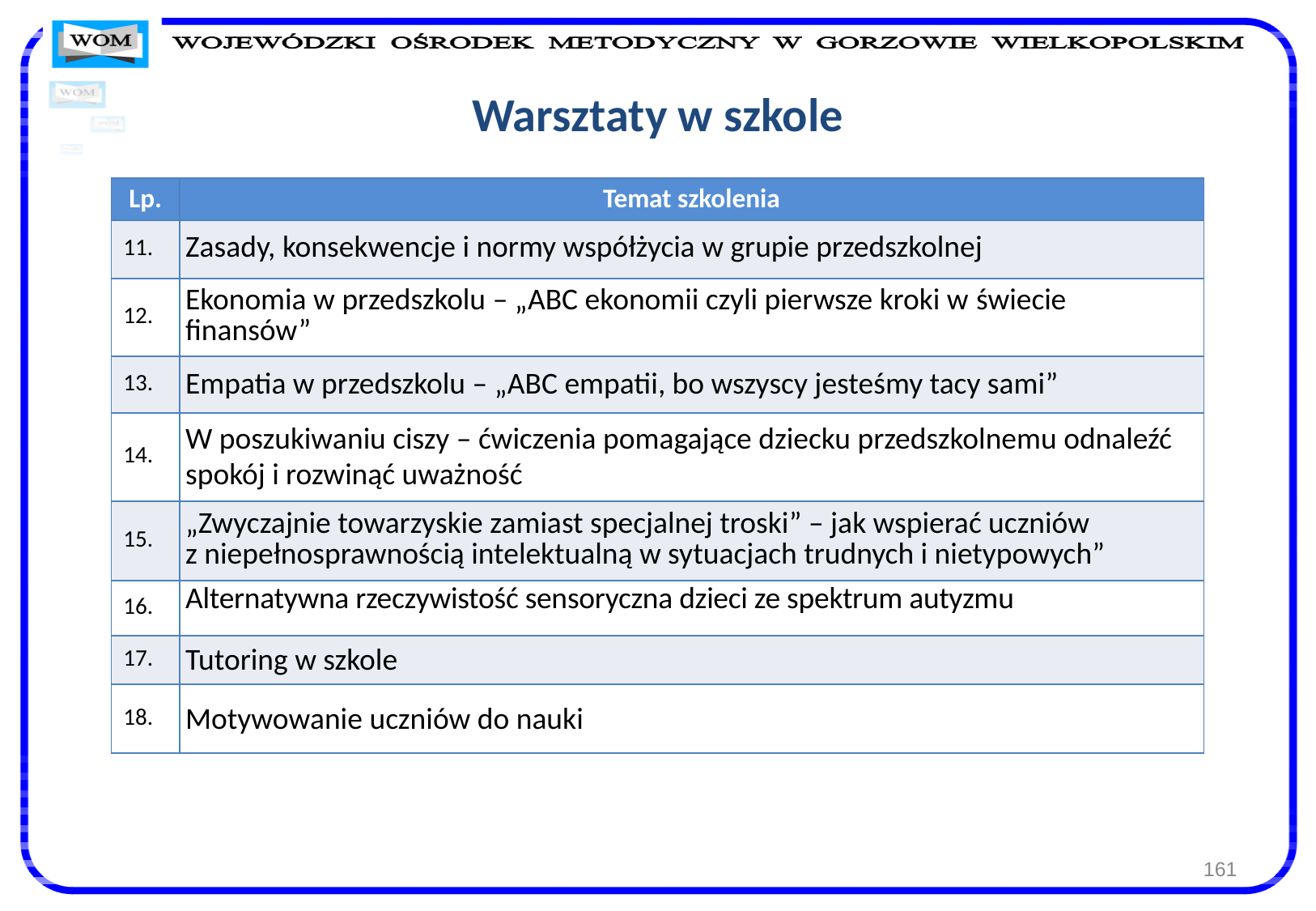

# Warsztaty w szkole
| Lp. | Temat szkolenia |
| --- | --- |
| 11. | Zasady, konsekwencje i normy współżycia w grupie przedszkolnej |
| 12. | Ekonomia w przedszkolu – „ABC ekonomii czyli pierwsze kroki w świecie finansów” |
| 13. | Empatia w przedszkolu – „ABC empatii, bo wszyscy jesteśmy tacy sami” |
| 14. | W poszukiwaniu ciszy – ćwiczenia pomagające dziecku przedszkolnemu odnaleźć spokój i rozwinąć uważność |
| 15. | „Zwyczajnie towarzyskie zamiast specjalnej troski” – jak wspierać uczniów z niepełnosprawnością intelektualną w sytuacjach trudnych i nietypowych” |
| 16. | Alternatywna rzeczywistość sensoryczna dzieci ze spektrum autyzmu |
| 17. | Tutoring w szkole |
| 18. | Motywowanie uczniów do nauki |
161